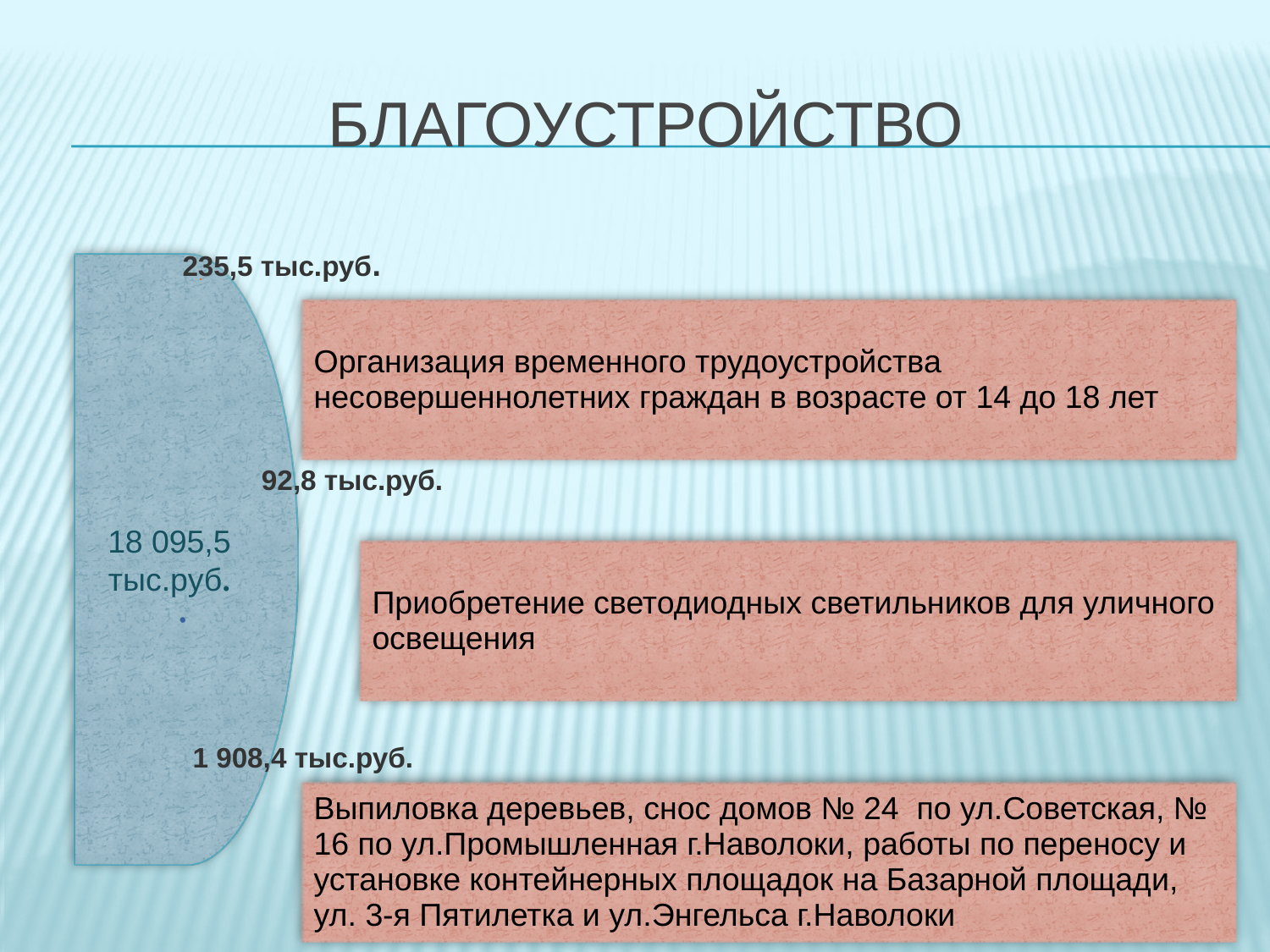

# благоустройство
Организация временного трудоустройства несовершеннолетних граждан в возрасте от 14 до 18 лет
Приобретение светодиодных светильников для уличного освещения
Выпиловка деревьев, снос домов № 24  по ул.Советская, № 16 по ул.Промышленная г.Наволоки, работы по переносу и установке контейнерных площадок на Базарной площади, ул. 3-я Пятилетка и ул.Энгельса г.Наволоки
235,5 тыс.руб.
18 095,5 тыс.руб.
92,8 тыс.руб.
1 908,4 тыс.руб.